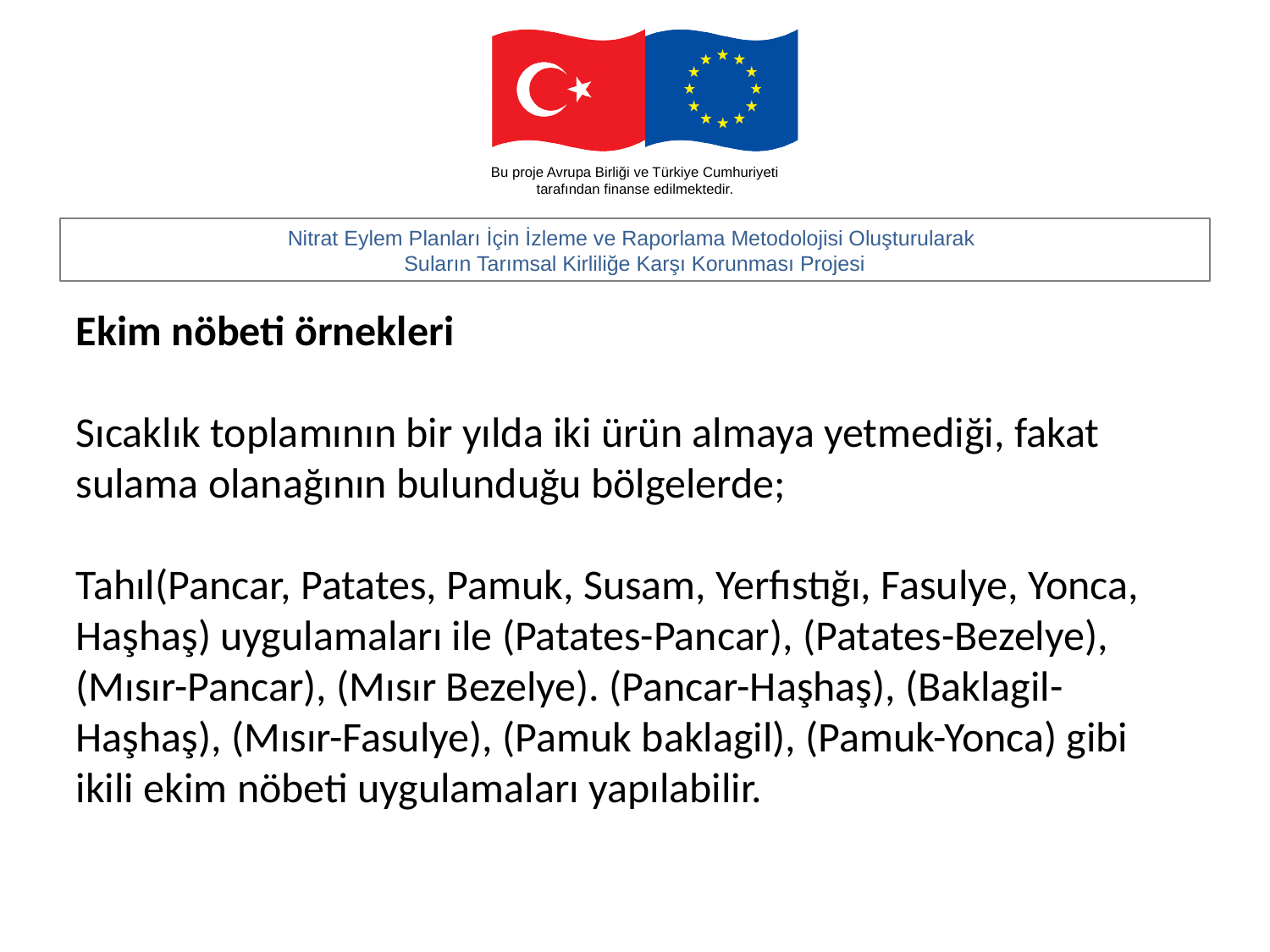

Ekim nöbeti örnekleri

Sıcaklık toplamının bir yılda iki ürün almaya yetmediği, fakat sulama olanağının bulunduğu bölgelerde;

Tahıl(Pancar, Patates, Pamuk, Susam, Yerfıstığı, Fasulye, Yonca, Haşhaş) uygulamaları ile (Patates-Pancar), (Patates-Bezelye), (Mısır-Pancar), (Mısır Bezelye). (Pancar-Haşhaş), (Baklagil-Haşhaş), (Mısır-Fasulye), (Pamuk baklagil), (Pamuk-Yonca) gibi ikili ekim nöbeti uygulamaları yapılabilir.